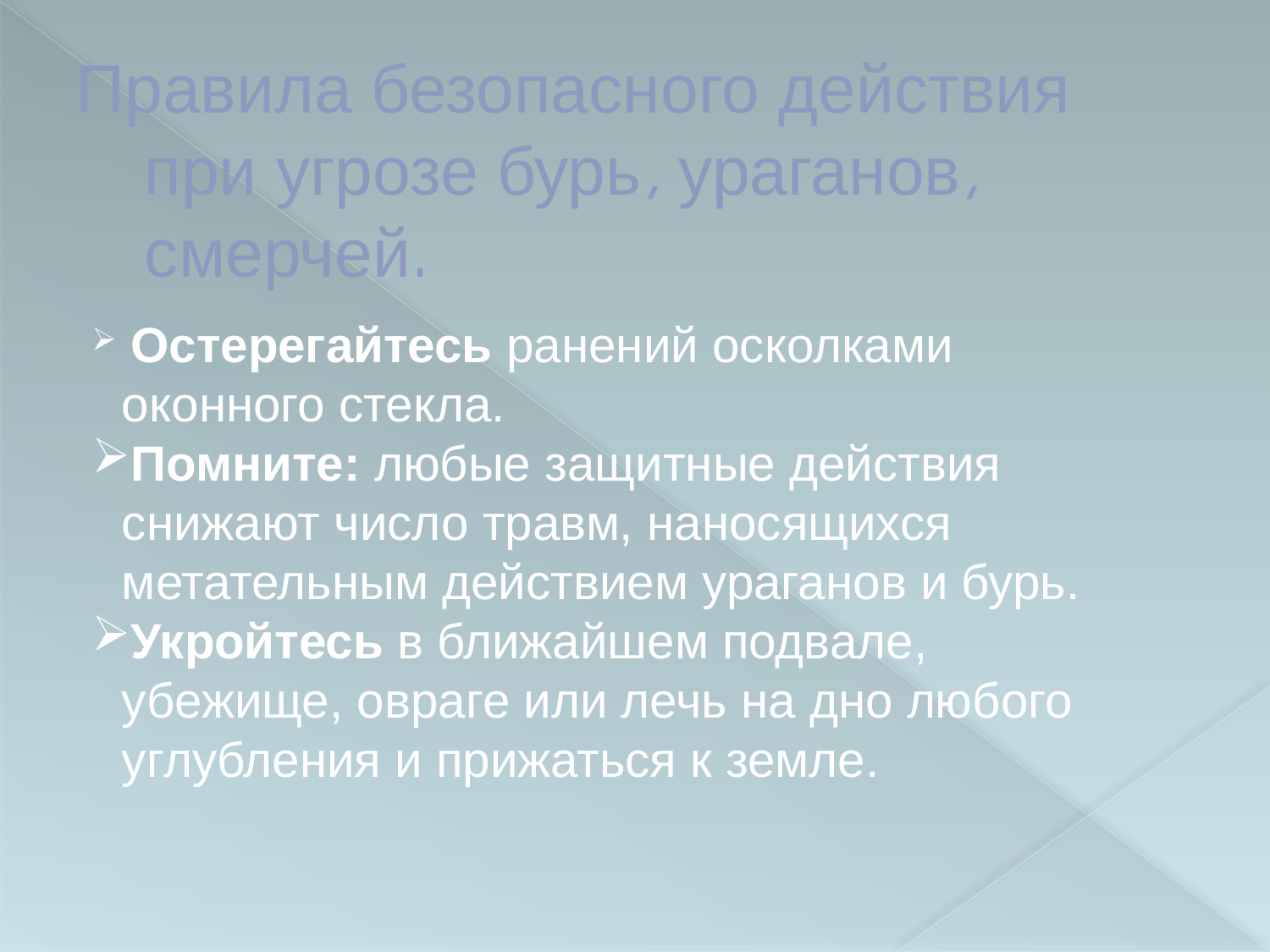

# Правила безопасного действия при угрозе бурь, ураганов, смерчей.
 Остерегайтесь ранений осколками оконного стекла.
Помните: любые защитные действия снижают число травм, наносящихся метательным действием ураганов и бурь.
Укройтесь в ближайшем подвале, убежище, овраге или лечь на дно любого углубления и прижаться к земле.